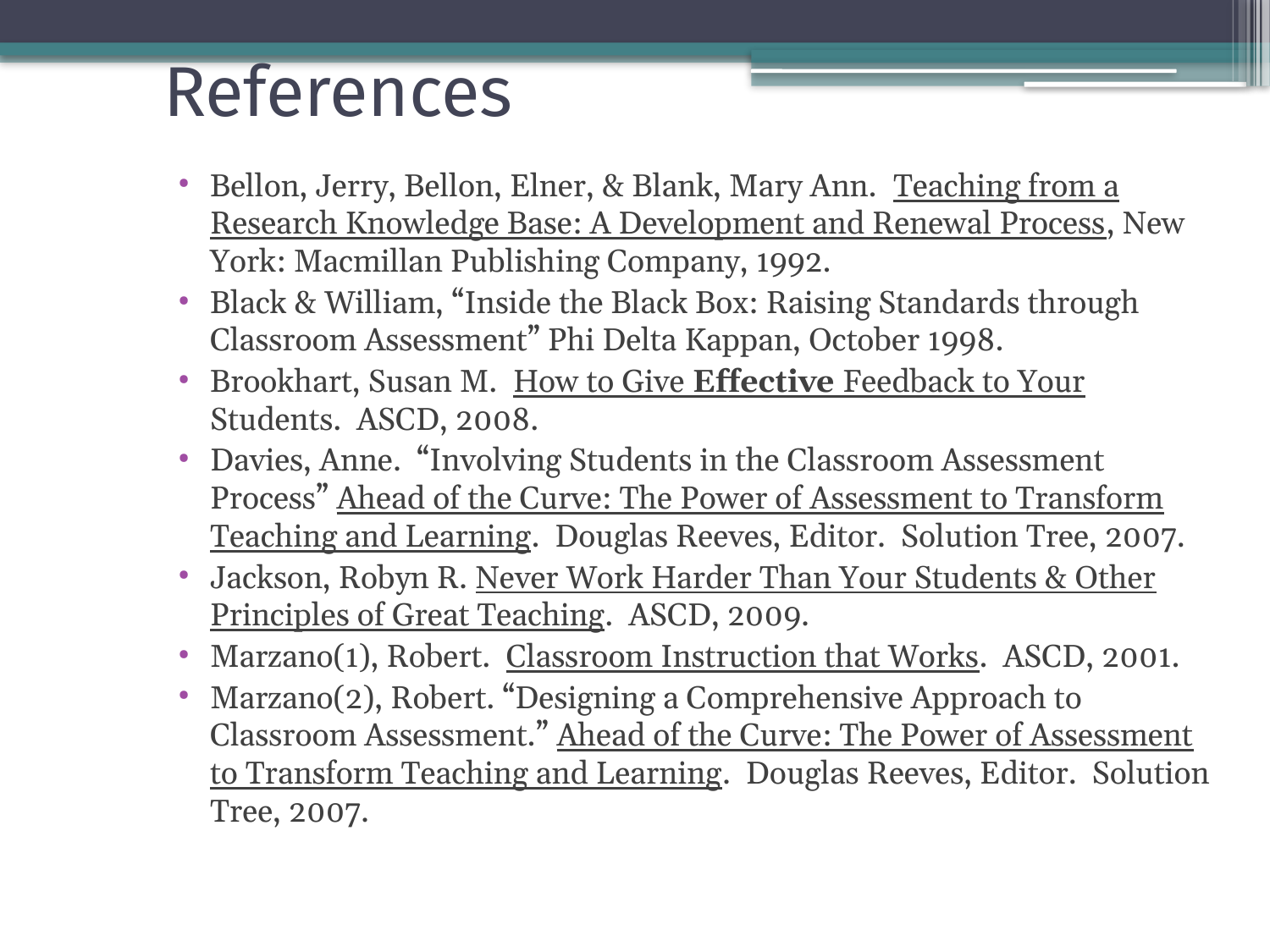

# References
Bellon, Jerry, Bellon, Elner, & Blank, Mary Ann.  Teaching from a Research Knowledge Base: A Development and Renewal Process, New York: Macmillan Publishing Company, 1992.
Black & William, “Inside the Black Box: Raising Standards through Classroom Assessment” Phi Delta Kappan, October 1998.
Brookhart, Susan M.  How to Give Effective Feedback to Your Students.  ASCD, 2008.
Davies, Anne.  “Involving Students in the Classroom Assessment Process” Ahead of the Curve: The Power of Assessment to Transform Teaching and Learning.  Douglas Reeves, Editor.  Solution Tree, 2007.
Jackson, Robyn R. Never Work Harder Than Your Students & Other Principles of Great Teaching.  ASCD, 2009.
Marzano(1), Robert.  Classroom Instruction that Works.  ASCD, 2001.
Marzano(2), Robert. “Designing a Comprehensive Approach to Classroom Assessment.” Ahead of the Curve: The Power of Assessment to Transform Teaching and Learning.  Douglas Reeves, Editor.  Solution Tree, 2007.